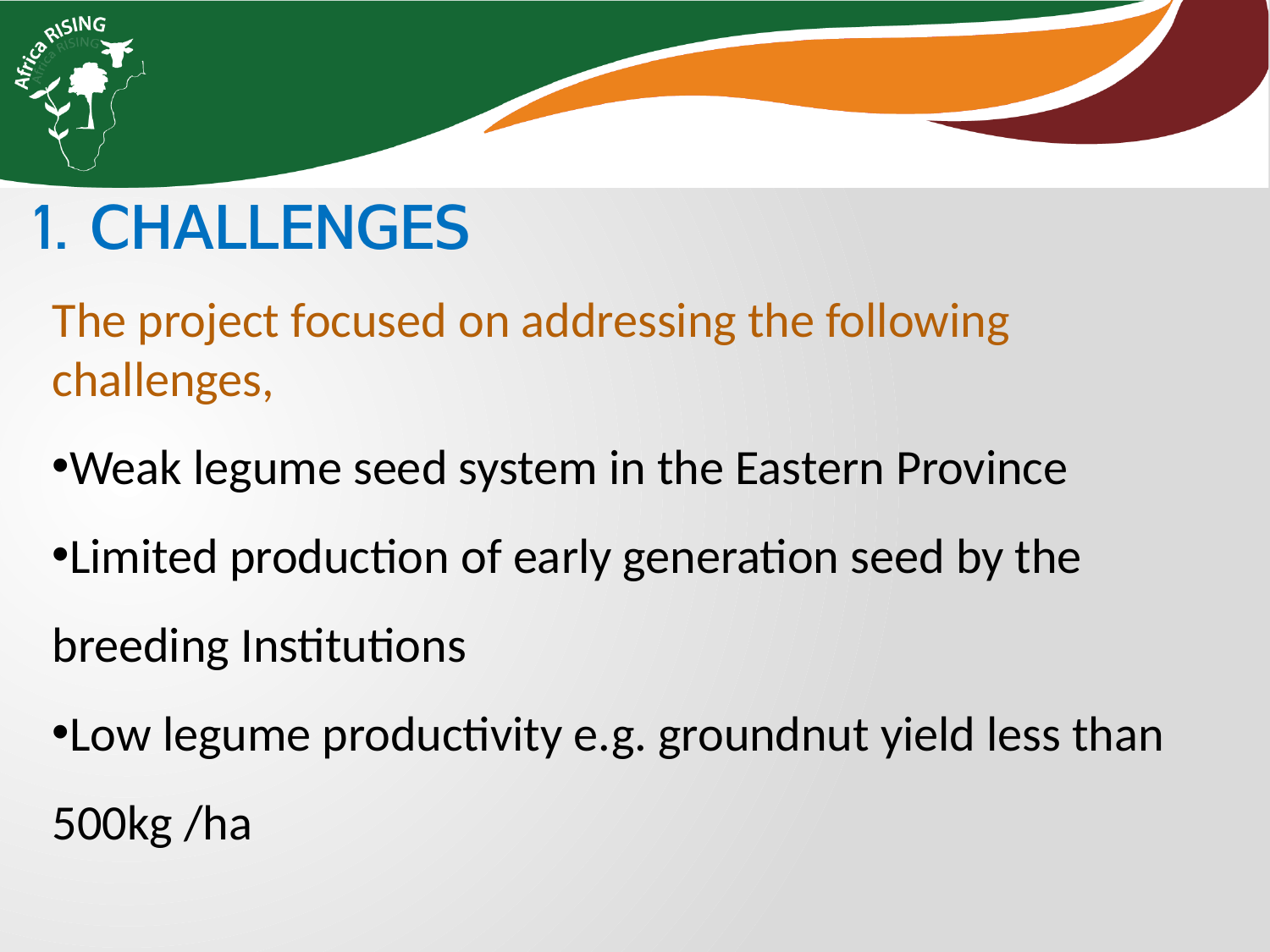

1. CHALLENGES
The project focused on addressing the following challenges,
Weak legume seed system in the Eastern Province
Limited production of early generation seed by the breeding Institutions
Low legume productivity e.g. groundnut yield less than 500kg /ha